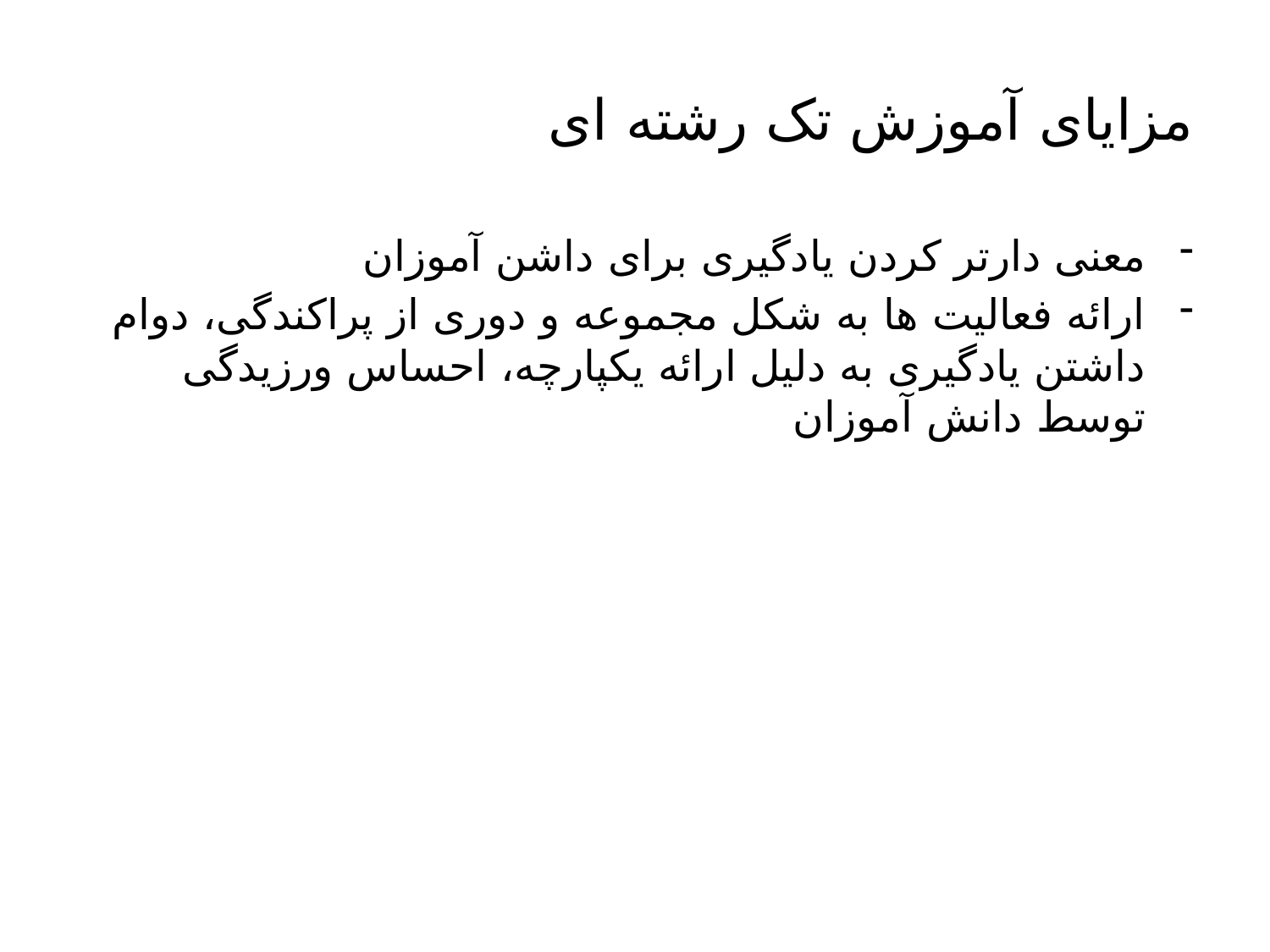

# مزایای آموزش تک رشته ای
معنی دارتر کردن یادگیری برای داشن آموزان
ارائه فعالیت ها به شکل مجموعه و دوری از پراکندگی، دوام داشتن یادگیری به دلیل ارائه یکپارچه، احساس ورزیدگی توسط دانش آموزان